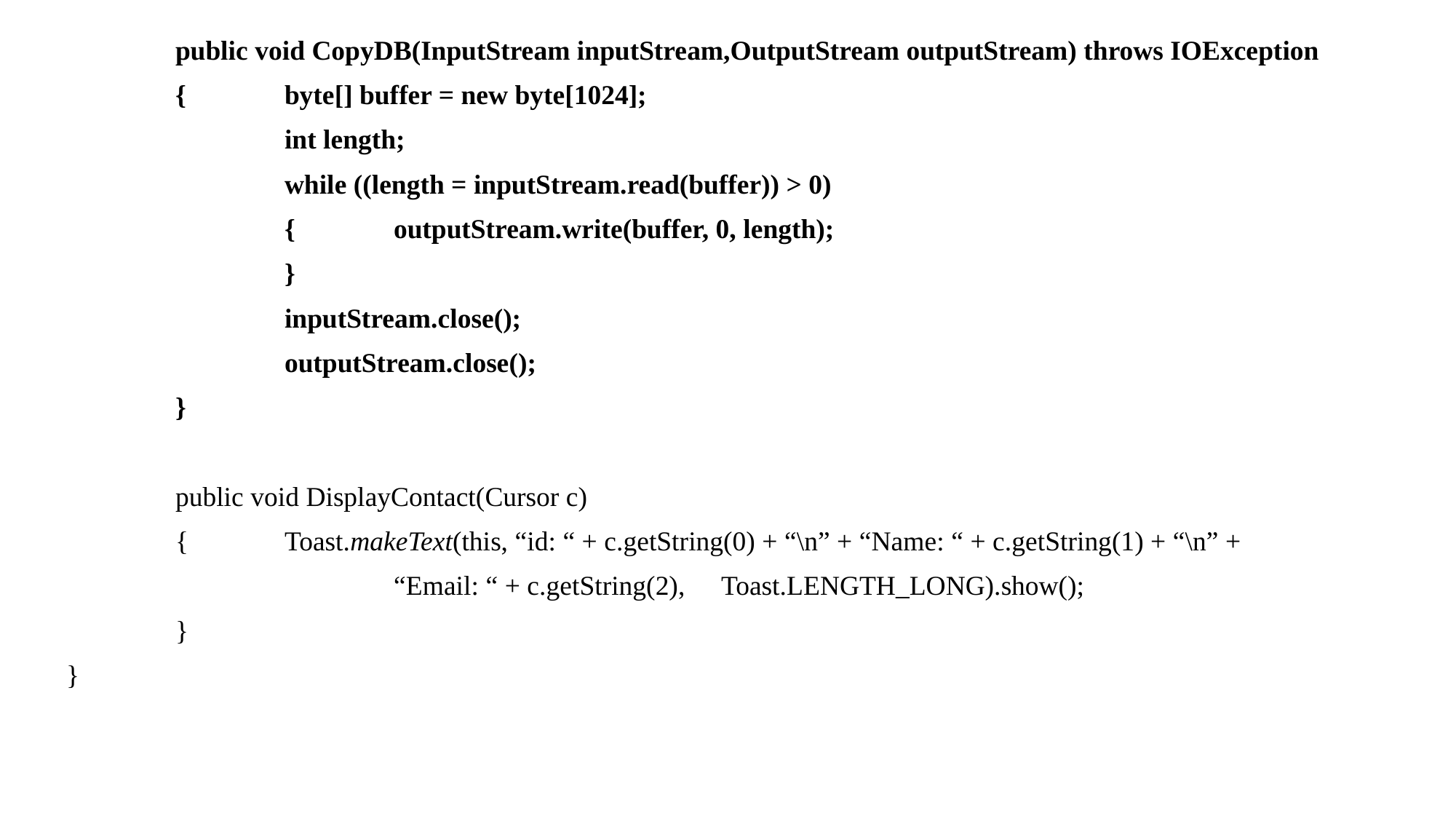

public void CopyDB(InputStream inputStream,OutputStream outputStream) throws IOException
	{	byte[] buffer = new byte[1024];
		int length;
		while ((length = inputStream.read(buffer)) > 0)
		{	outputStream.write(buffer, 0, length);
		}
		inputStream.close();
		outputStream.close();
	}

	public void DisplayContact(Cursor c)
	{	Toast.makeText(this, “id: “ + c.getString(0) + “\n” + “Name: “ + c.getString(1) + “\n” +
			“Email: “ + c.getString(2),	Toast.LENGTH_LONG).show();
	}
}